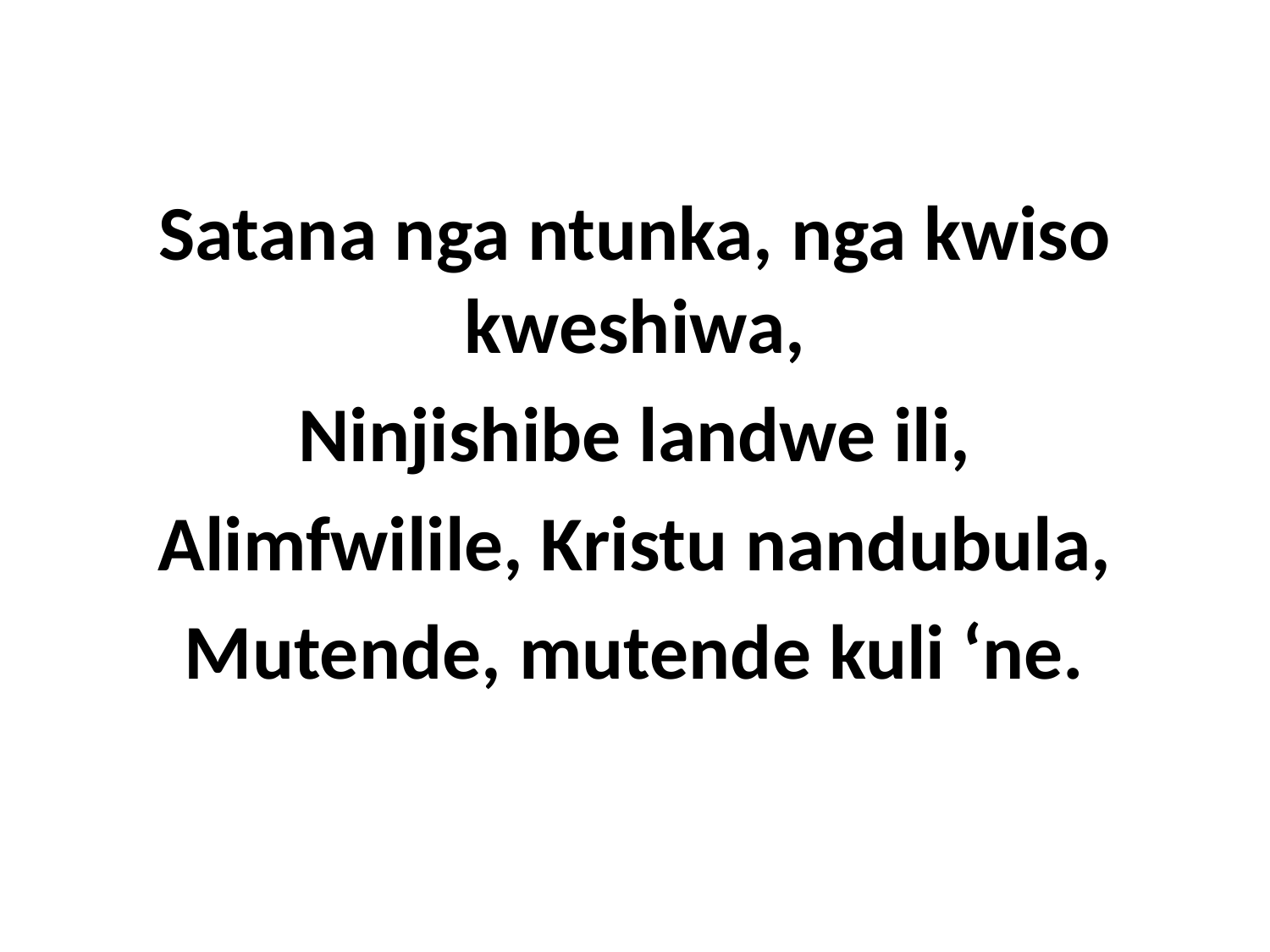

Satana nga ntunka, nga kwiso kweshiwa,
Ninjishibe landwe ili,
Alimfwilile, Kristu nandubula,
Mutende, mutende kuli ‘ne.